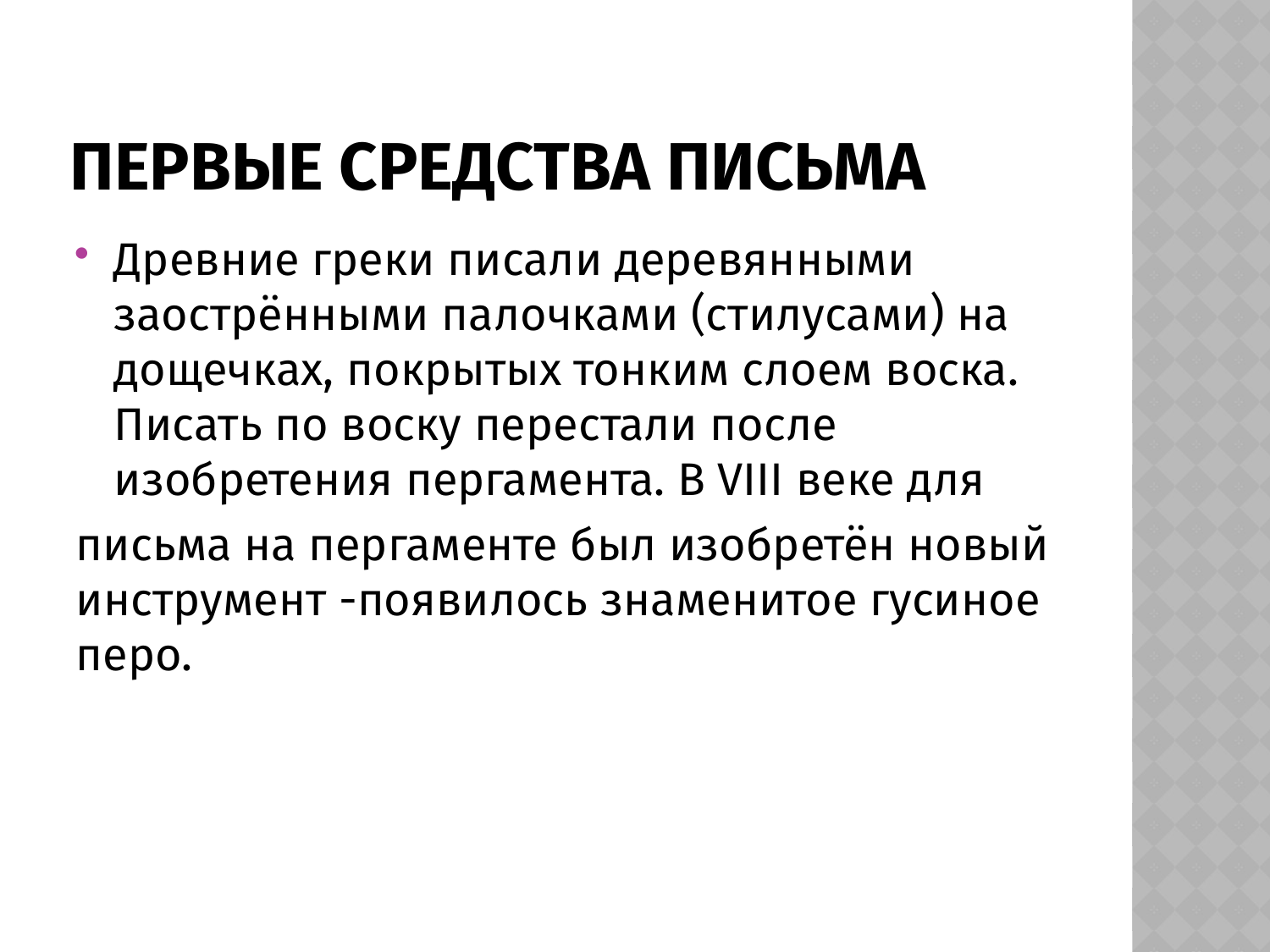

# ПЕРВЫЕ СРЕДСТВА ПИСЬМА
Древние греки писали деревянными заострёнными палочками (стилусами) на дощечках, покрытых тонким слоем воска. Писать по воску перестали после изобретения пергамента. В VIII веке для
письма на пергаменте был изобретён новый инструмент -появилось знаменитое гусиное перо.